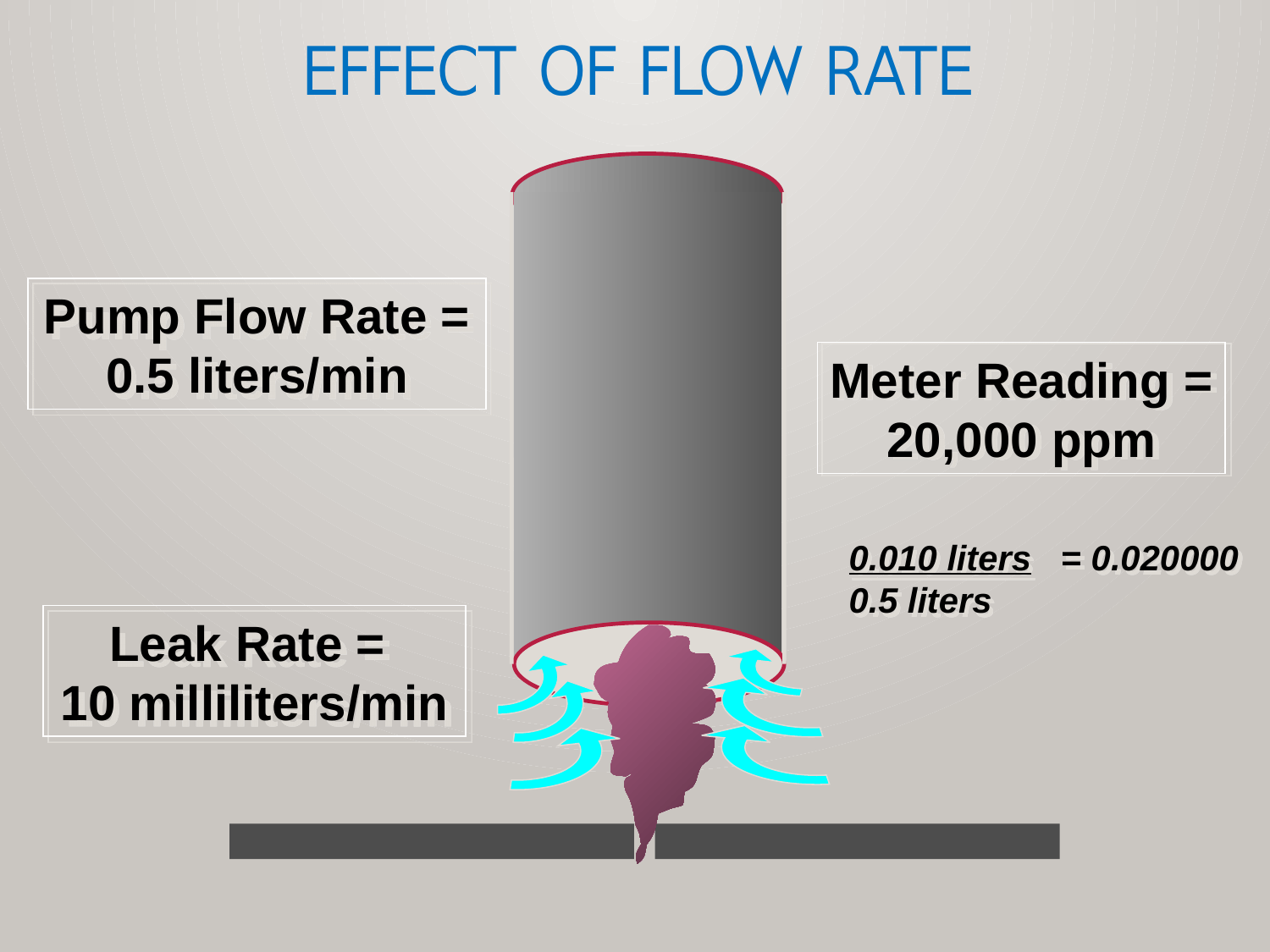

# Effect of Flow Rate

Pump Flow Rate =
0.5 liters/min
Meter Reading =
20,000 ppm
	0.010 liters   = 0.020000
	0.5 liters

Leak Rate =
10 milliliters/min